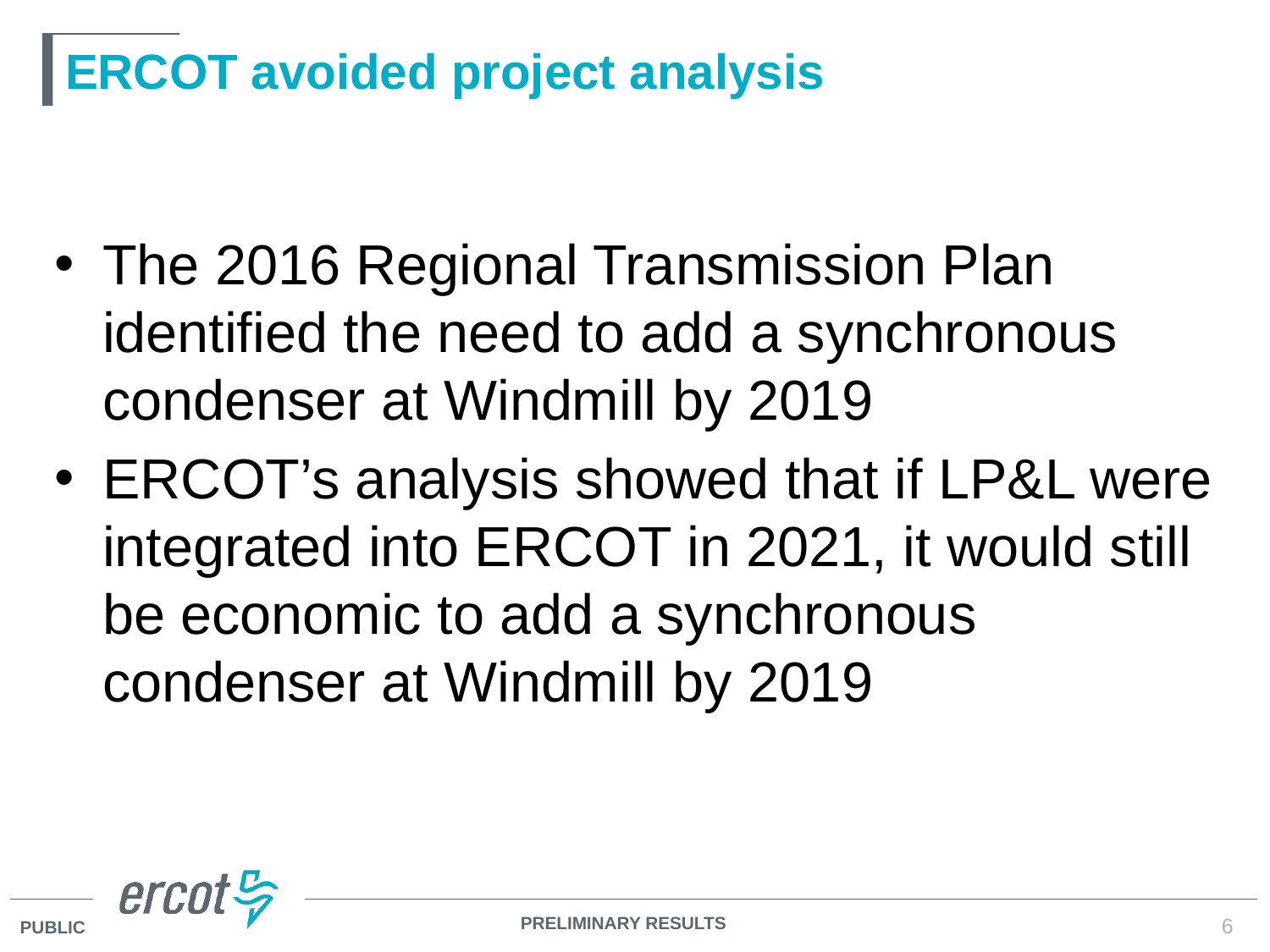

# ERCOT avoided project analysis
The 2016 Regional Transmission Plan identified the need to add a synchronous condenser at Windmill by 2019
ERCOT’s analysis showed that if LP&L were integrated into ERCOT in 2021, it would still be economic to add a synchronous condenser at Windmill by 2019
PRELIMINARY RESULTS
6